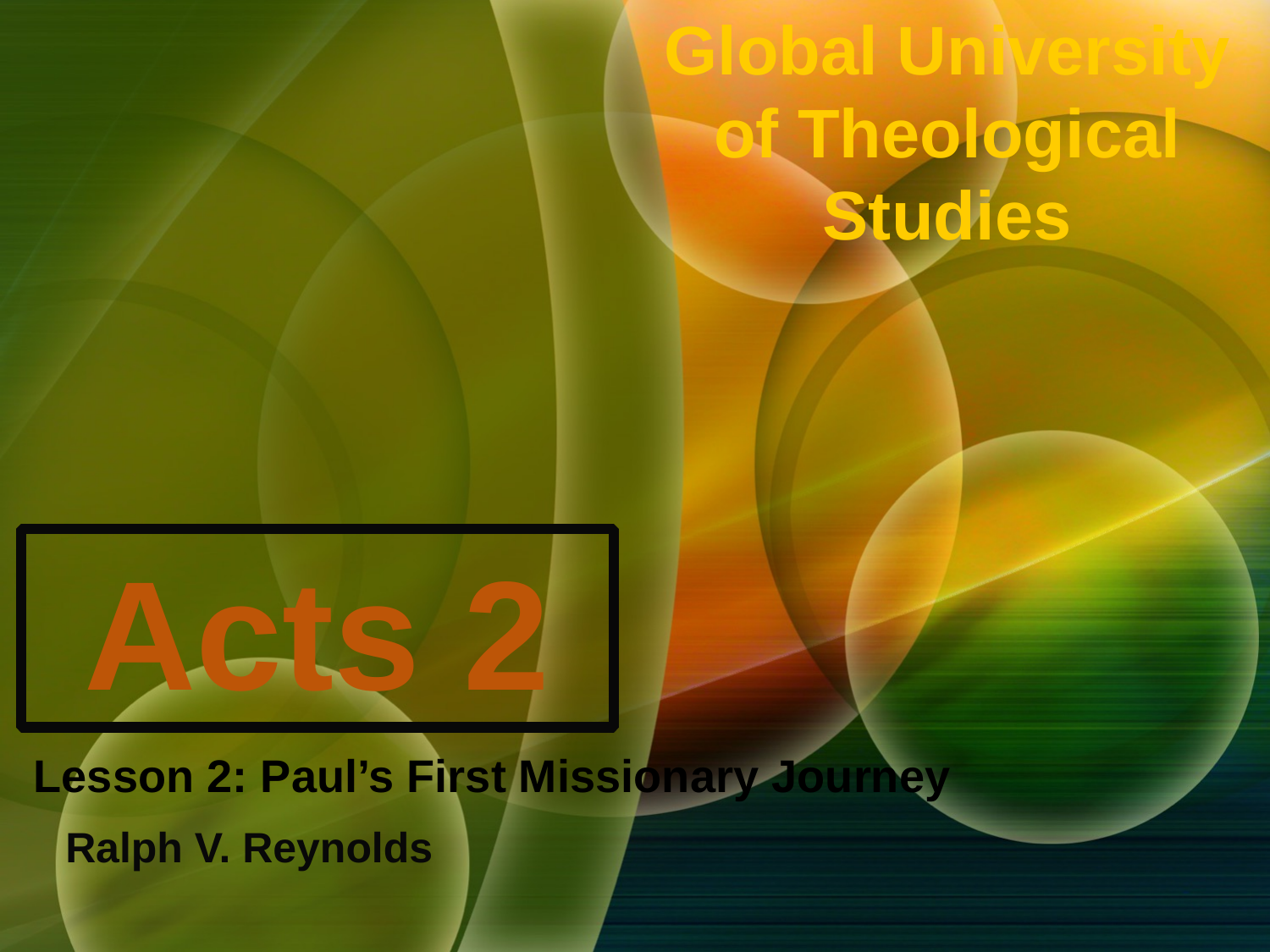

Global University of Theological Studies
Acts 2
Lesson 2: Paul’s First Missionary Journey
Ralph V. Reynolds